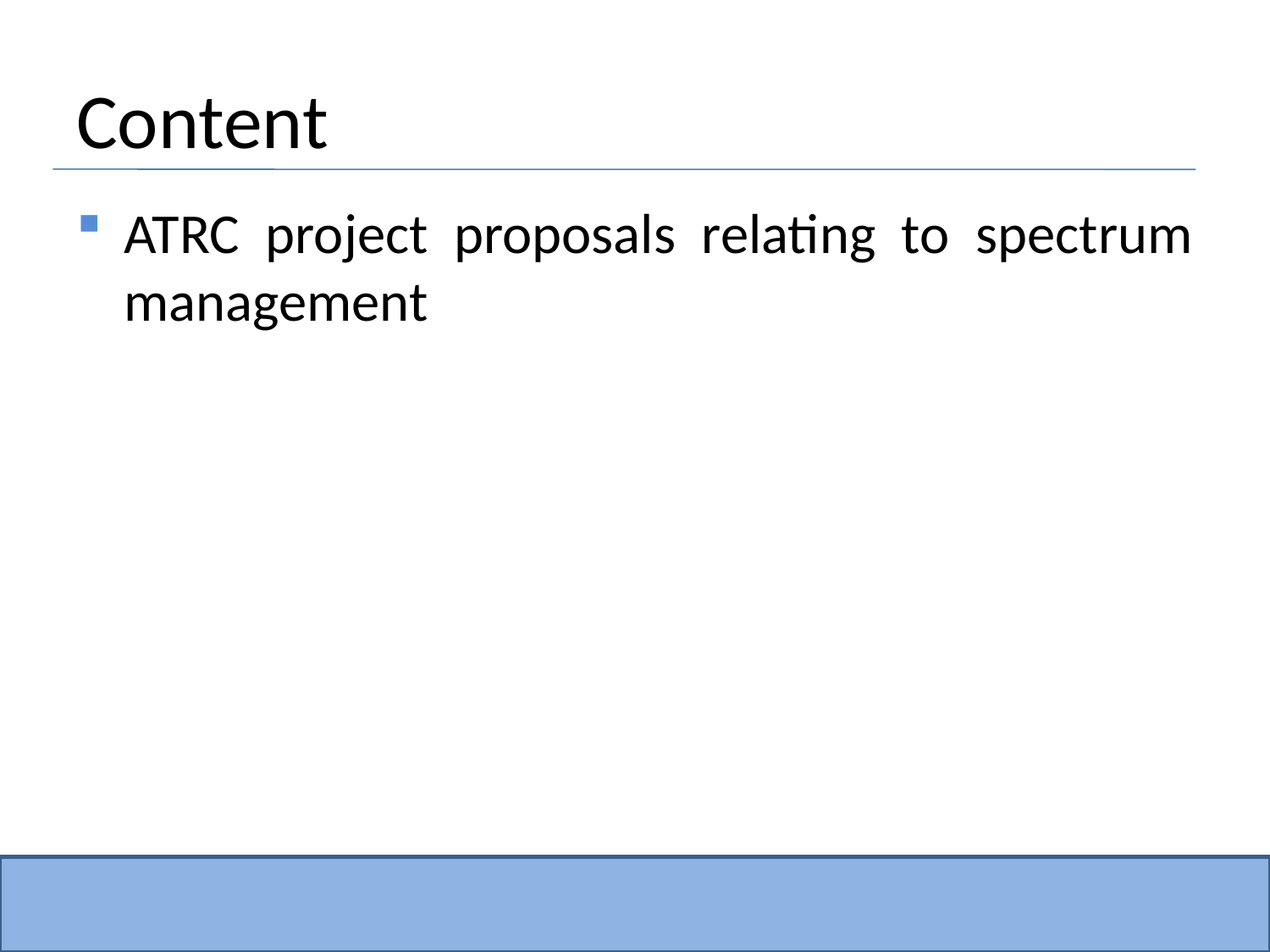

# Content
ATRC project proposals relating to spectrum management